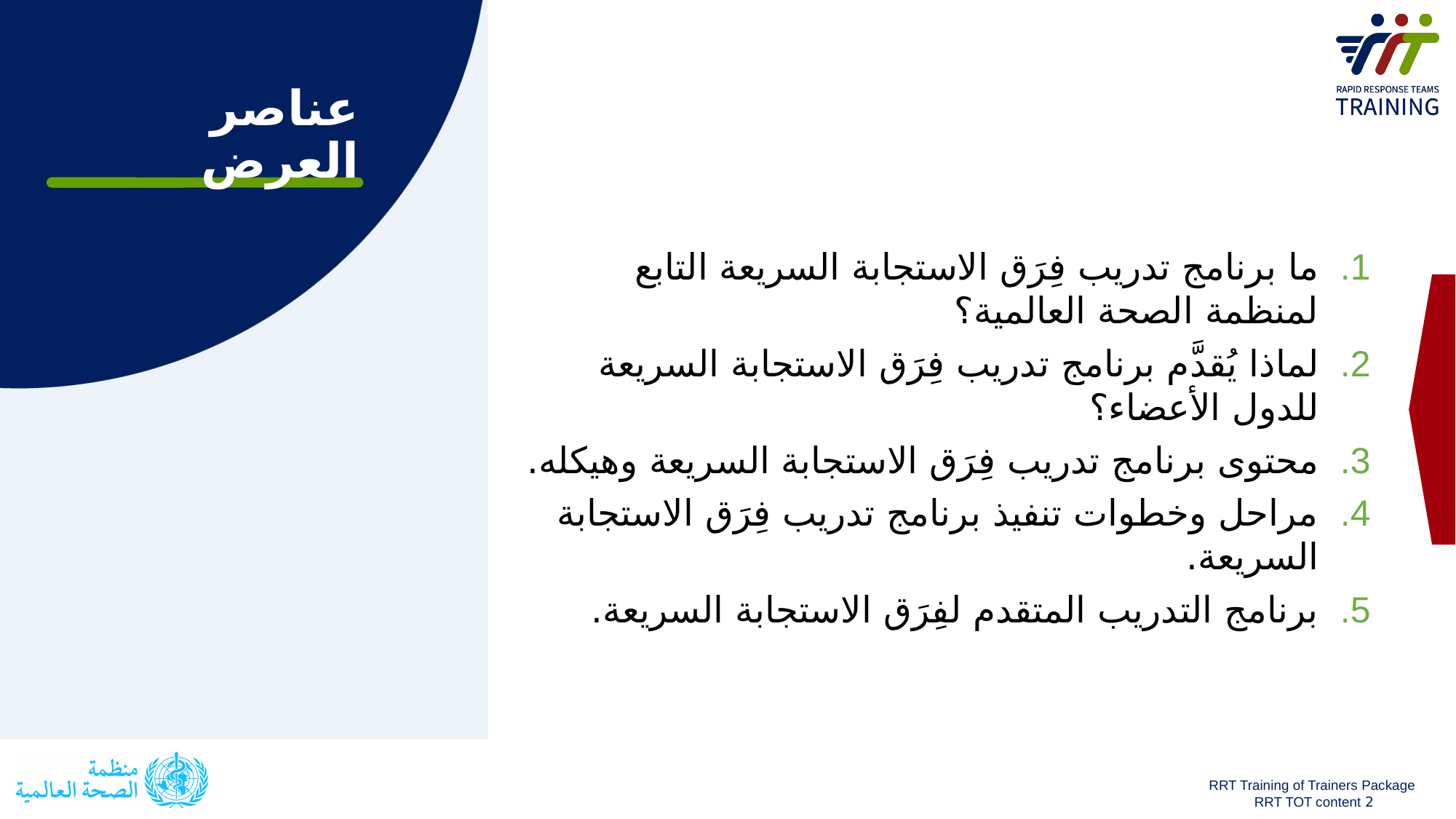

# عناصر العرض
ما برنامج تدريب فِرَق الاستجابة السريعة التابع لمنظمة الصحة العالمية؟
لماذا يُقدَّم برنامج تدريب فِرَق الاستجابة السريعة للدول الأعضاء؟
محتوى برنامج تدريب فِرَق الاستجابة السريعة وهيكله.
مراحل وخطوات تنفيذ برنامج تدريب فِرَق الاستجابة السريعة.
برنامج التدريب المتقدم لفِرَق الاستجابة السريعة.